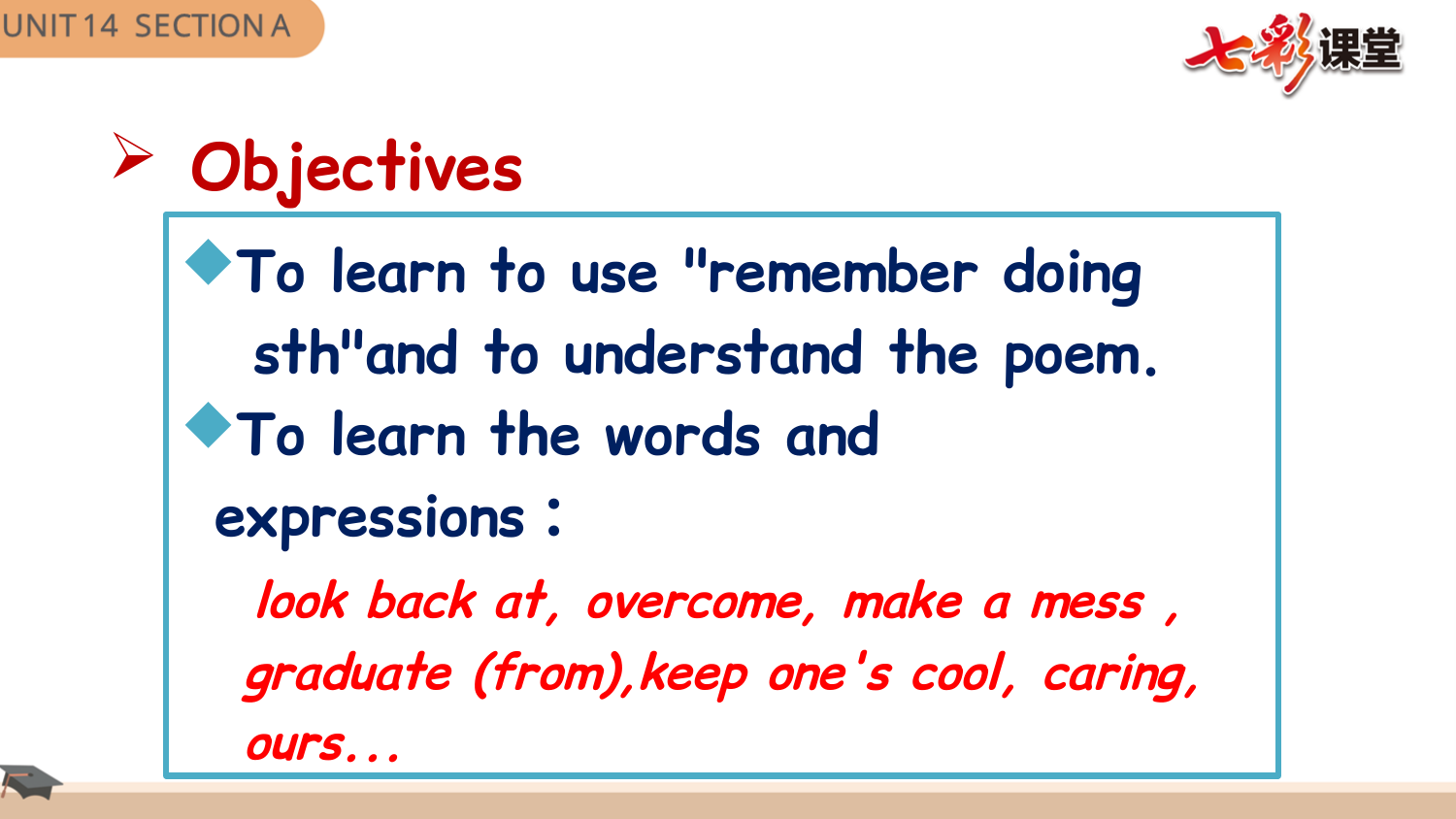

Objectives
To learn to use "remember doing
   sth"and to understand the poem.
To learn the words and expressions：
   look back at, overcome, make a mess ,
   graduate (from),keep one's cool, caring,
   ours...